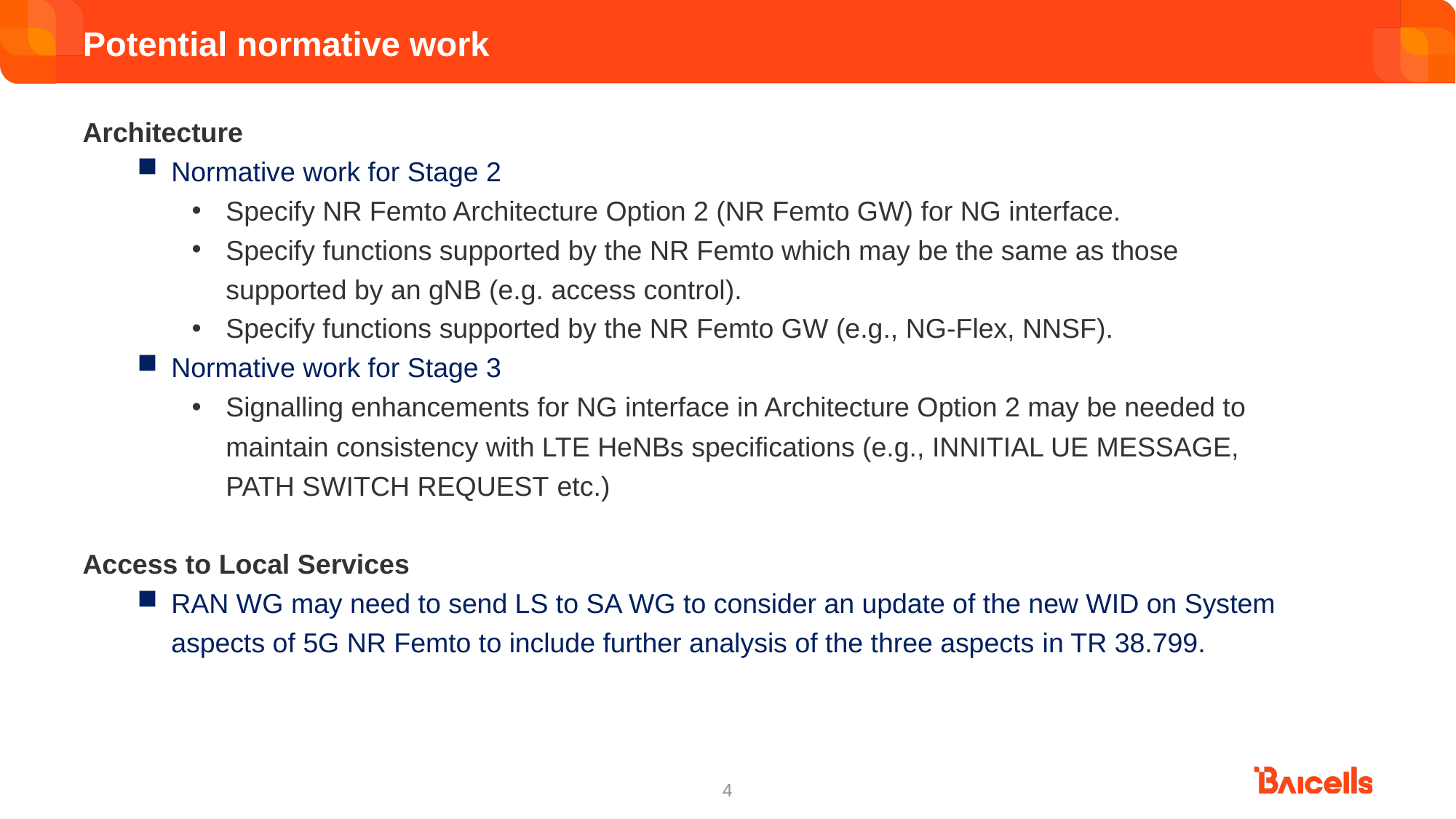

# Potential normative work
Architecture
Normative work for Stage 2
Specify NR Femto Architecture Option 2 (NR Femto GW) for NG interface.
Specify functions supported by the NR Femto which may be the same as those supported by an gNB (e.g. access control).
Specify functions supported by the NR Femto GW (e.g., NG-Flex, NNSF).
Normative work for Stage 3
Signalling enhancements for NG interface in Architecture Option 2 may be needed to maintain consistency with LTE HeNBs specifications (e.g., INNITIAL UE MESSAGE, PATH SWITCH REQUEST etc.)

Access to Local Services
RAN WG may need to send LS to SA WG to consider an update of the new WID on System aspects of 5G NR Femto to include further analysis of the three aspects in TR 38.799.